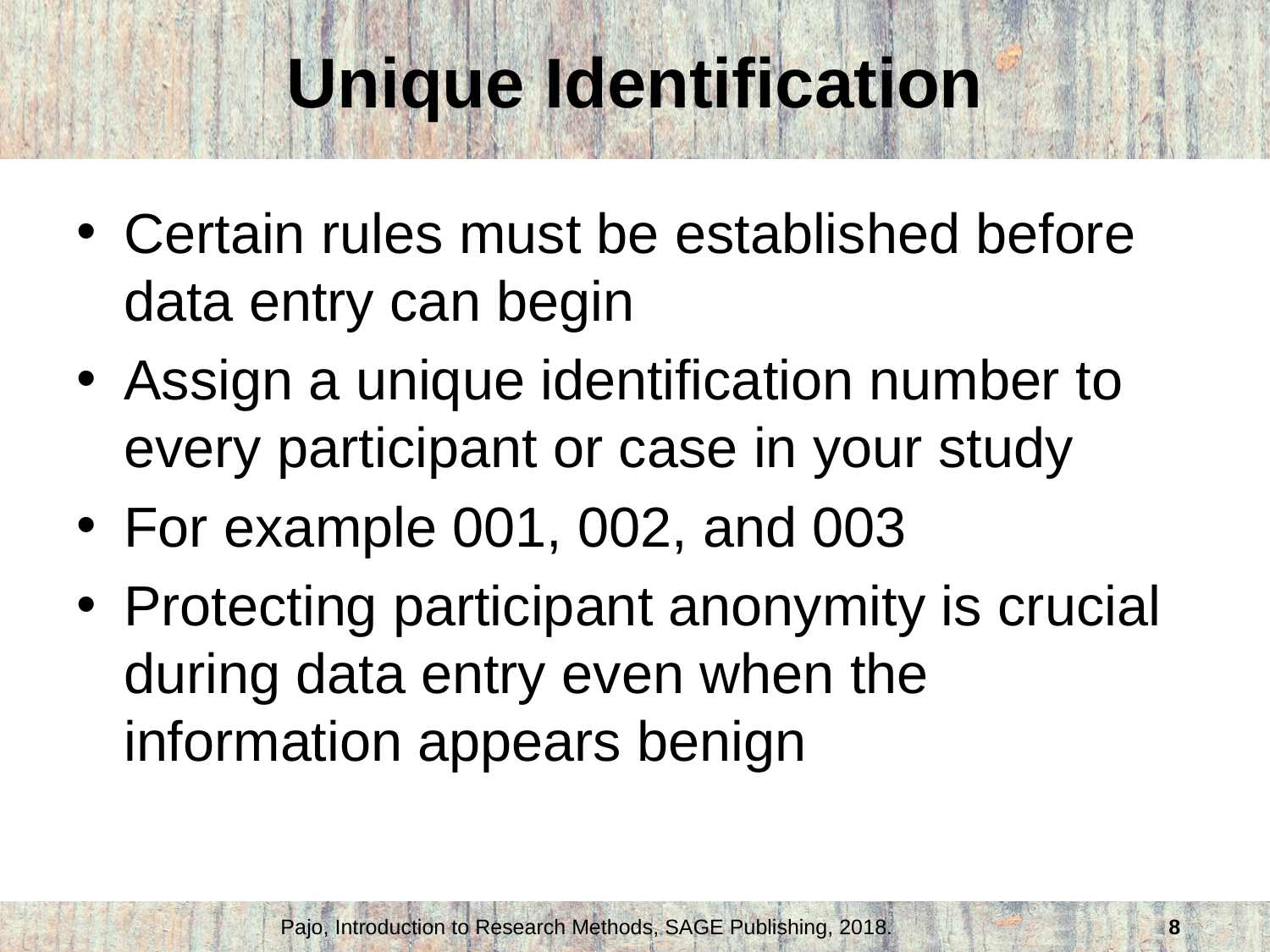

# Unique Identification
Certain rules must be established before data entry can begin
Assign a unique identification number to every participant or case in your study
For example 001, 002, and 003
Protecting participant anonymity is crucial during data entry even when the information appears benign
Pajo, Introduction to Research Methods, SAGE Publishing, 2018.
8